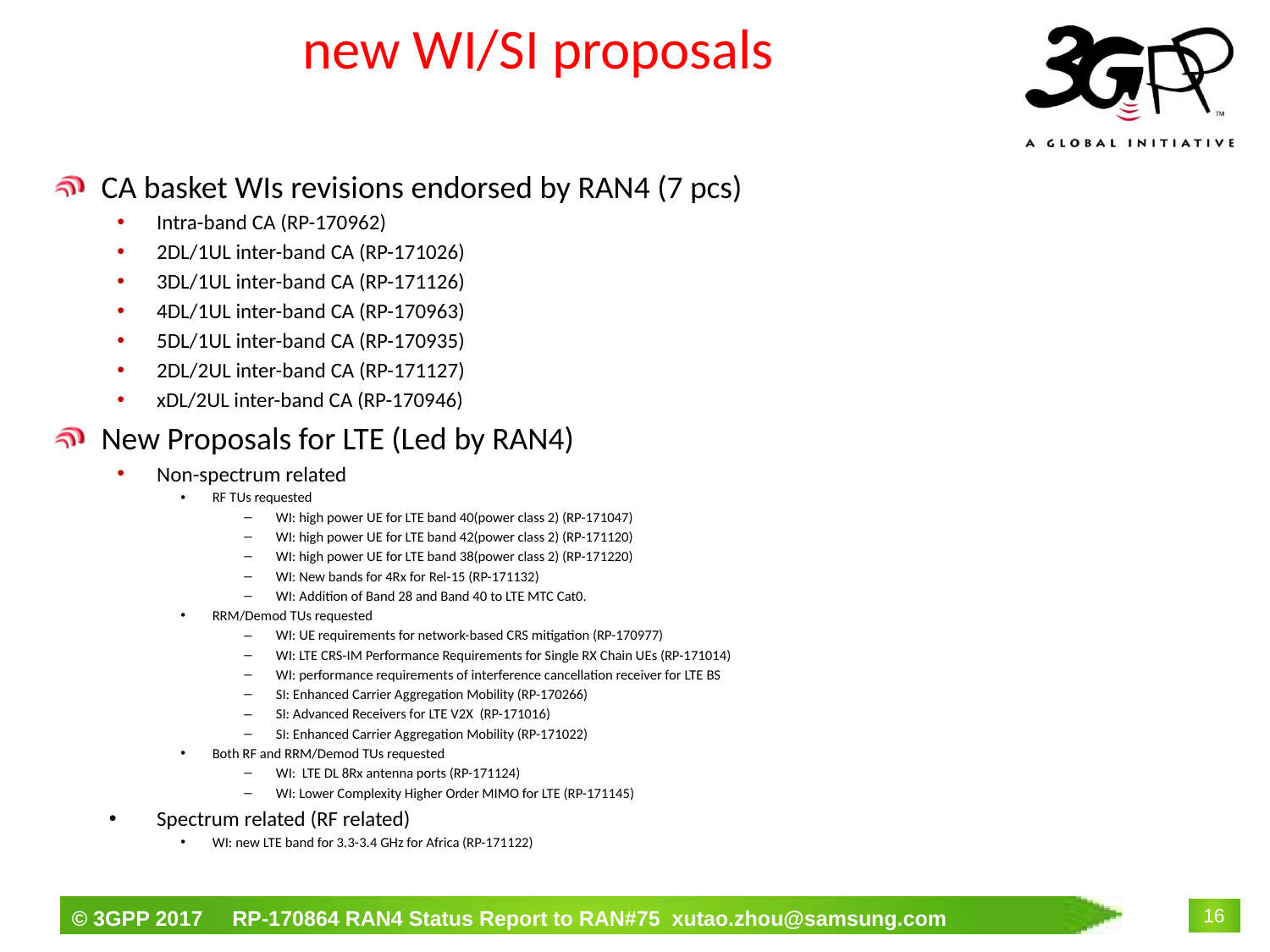

# new WI/SI proposals

CA basket WIs revisions endorsed by RAN4 (7 pcs)
Intra-band CA (RP-170962)
2DL/1UL inter-band CA (RP-171026)
3DL/1UL inter-band CA (RP-171126)
4DL/1UL inter-band CA (RP-170963)
5DL/1UL inter-band CA (RP-170935)
2DL/2UL inter-band CA (RP-171127)
xDL/2UL inter-band CA (RP-170946)
New Proposals for LTE (Led by RAN4)
Non-spectrum related
RF TUs requested
WI: high power UE for LTE band 40(power class 2) (RP-171047)
WI: high power UE for LTE band 42(power class 2) (RP-171120)
WI: high power UE for LTE band 38(power class 2) (RP-171220)
WI: New bands for 4Rx for Rel-15 (RP-171132)
WI: Addition of Band 28 and Band 40 to LTE MTC Cat0.
RRM/Demod TUs requested
WI: UE requirements for network-based CRS mitigation (RP-170977)
WI: LTE CRS-IM Performance Requirements for Single RX Chain UEs (RP-171014)
WI: performance requirements of interference cancellation receiver for LTE BS
SI: Enhanced Carrier Aggregation Mobility (RP-170266)
SI: Advanced Receivers for LTE V2X  (RP-171016)
SI: Enhanced Carrier Aggregation Mobility (RP-171022)
Both RF and RRM/Demod TUs requested
WI:  LTE DL 8Rx antenna ports (RP-171124)
WI: Lower Complexity Higher Order MIMO for LTE (RP-171145)
Spectrum related (RF related)
WI: new LTE band for 3.3-3.4 GHz for Africa (RP-171122)